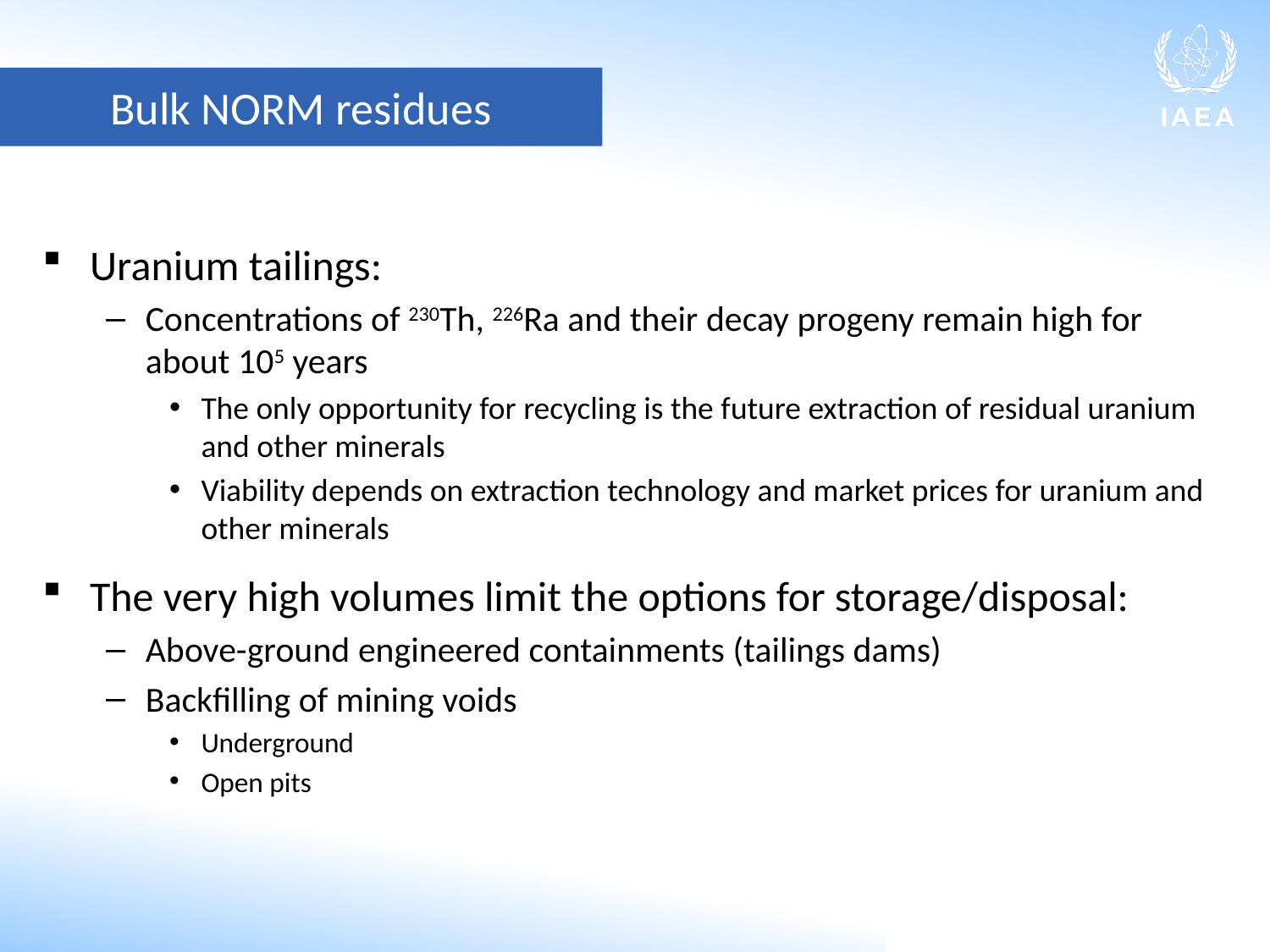

Bulk NORM residues
Uranium tailings:
Concentrations of 230Th, 226Ra and their decay progeny remain high for about 105 years
The only opportunity for recycling is the future extraction of residual uranium and other minerals
Viability depends on extraction technology and market prices for uranium and other minerals

The very high volumes limit the options for storage/disposal:
Above-ground engineered containments (tailings dams)
Backfilling of mining voids
Underground
Open pits